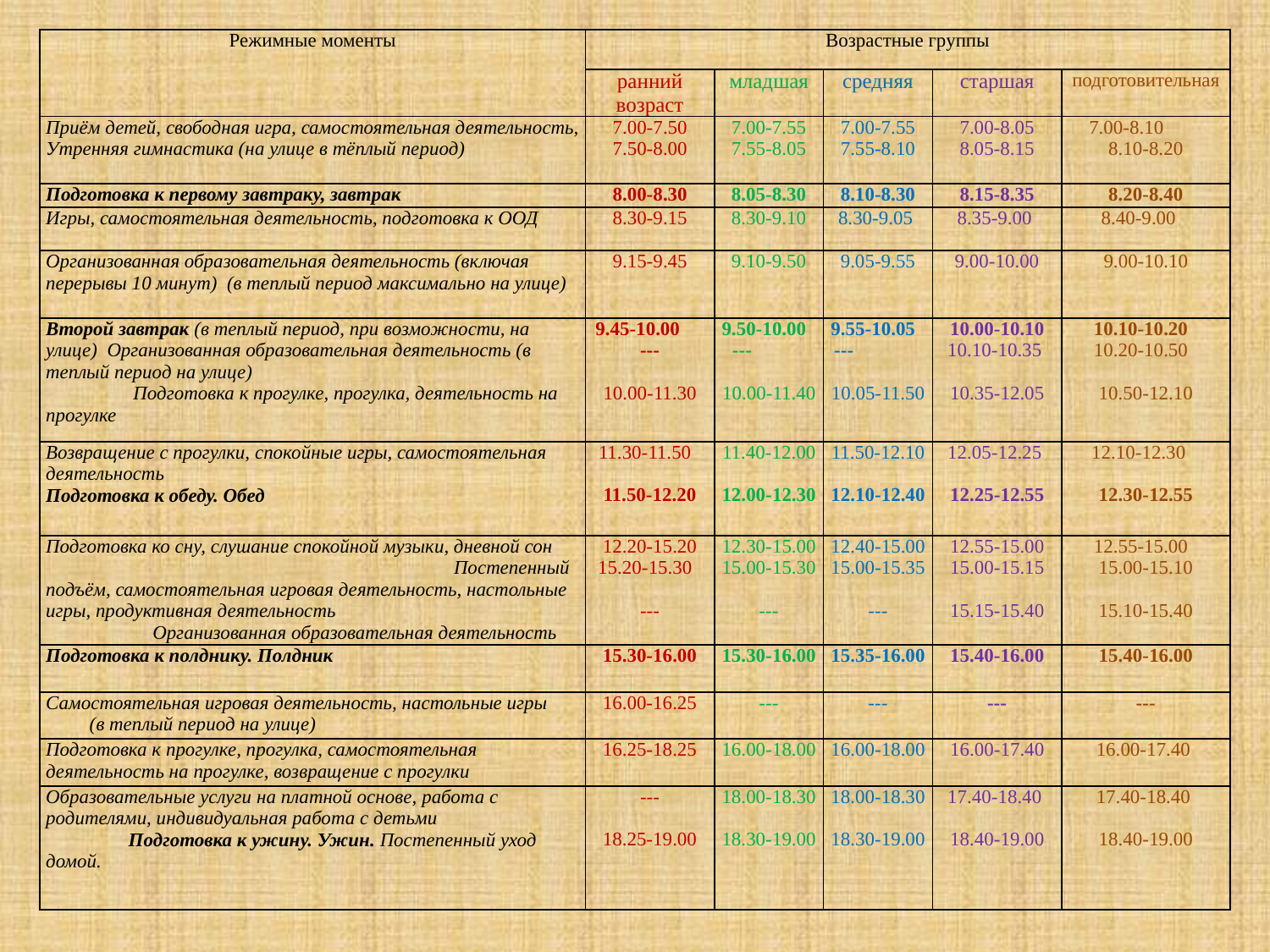

| Режимные моменты | Возрастные группы |  |  |  |  |
| --- | --- | --- | --- | --- | --- |
|  | ранний возраст | младшая | средняя | старшая | подготовительная |
| Приём детей, свободная игра, самостоятельная деятельность, Утренняя гимнастика (на улице в тёплый период) | 7.00-7.50 7.50-8.00 | 7.00-7.55 7.55-8.05 | 7.00-7.55 7.55-8.10 | 7.00-8.05 8.05-8.15 | 7.00-8.10 8.10-8.20 |
| Подготовка к первому завтраку, завтрак | 8.00-8.30 | 8.05-8.30 | 8.10-8.30 | 8.15-8.35 | 8.20-8.40 |
| Игры, самостоятельная деятельность, подготовка к ООД | 8.30-9.15 | 8.30-9.10 | 8.30-9.05 | 8.35-9.00 | 8.40-9.00 |
| Организованная образовательная деятельность (включая перерывы 10 минут) (в теплый период максимально на улице) | 9.15-9.45 | 9.10-9.50 | 9.05-9.55 | 9.00-10.00 | 9.00-10.10 |
| Второй завтрак (в теплый период, при возможности, на улице) Организованная образовательная деятельность (в теплый период на улице) Подготовка к прогулке, прогулка, деятельность на прогулке | 9.45-10.00 --- 10.00-11.30 | 9.50-10.00 --- 10.00-11.40 | 9.55-10.05 --- 10.05-11.50 | 10.00-10.10 10.10-10.35 10.35-12.05 | 10.10-10.20 10.20-10.50 10.50-12.10 |
| Возвращение с прогулки, спокойные игры, самостоятельная деятельность Подготовка к обеду. Обед | 11.30-11.50 11.50-12.20 | 11.40-12.00 12.00-12.30 | 11.50-12.10 12.10-12.40 | 12.05-12.25 12.25-12.55 | 12.10-12.30 12.30-12.55 |
| Подготовка ко сну, слушание спокойной музыки, дневной сон Постепенный подъём, самостоятельная игровая деятельность, настольные игры, продуктивная деятельность Организованная образовательная деятельность | 12.20-15.20 15.20-15.30 --- | 12.30-15.00 15.00-15.30 --- | 12.40-15.00 15.00-15.35 --- | 12.55-15.00 15.00-15.15 15.15-15.40 | 12.55-15.00 15.00-15.10 15.10-15.40 |
| Подготовка к полднику. Полдник | 15.30-16.00 | 15.30-16.00 | 15.35-16.00 | 15.40-16.00 | 15.40-16.00 |
| Самостоятельная игровая деятельность, настольные игры (в теплый период на улице) | 16.00-16.25 | --- | --- | --- | --- |
| Подготовка к прогулке, прогулка, самостоятельная деятельность на прогулке, возвращение с прогулки | 16.25-18.25 | 16.00-18.00 | 16.00-18.00 | 16.00-17.40 | 16.00-17.40 |
| Образовательные услуги на платной основе, работа с родителями, индивидуальная работа с детьми Подготовка к ужину. Ужин. Постепенный уход домой. | --- 18.25-19.00 | 18.00-18.30 18.30-19.00 | 18.00-18.30 18.30-19.00 | 17.40-18.40 18.40-19.00 | 17.40-18.40 18.40-19.00 |